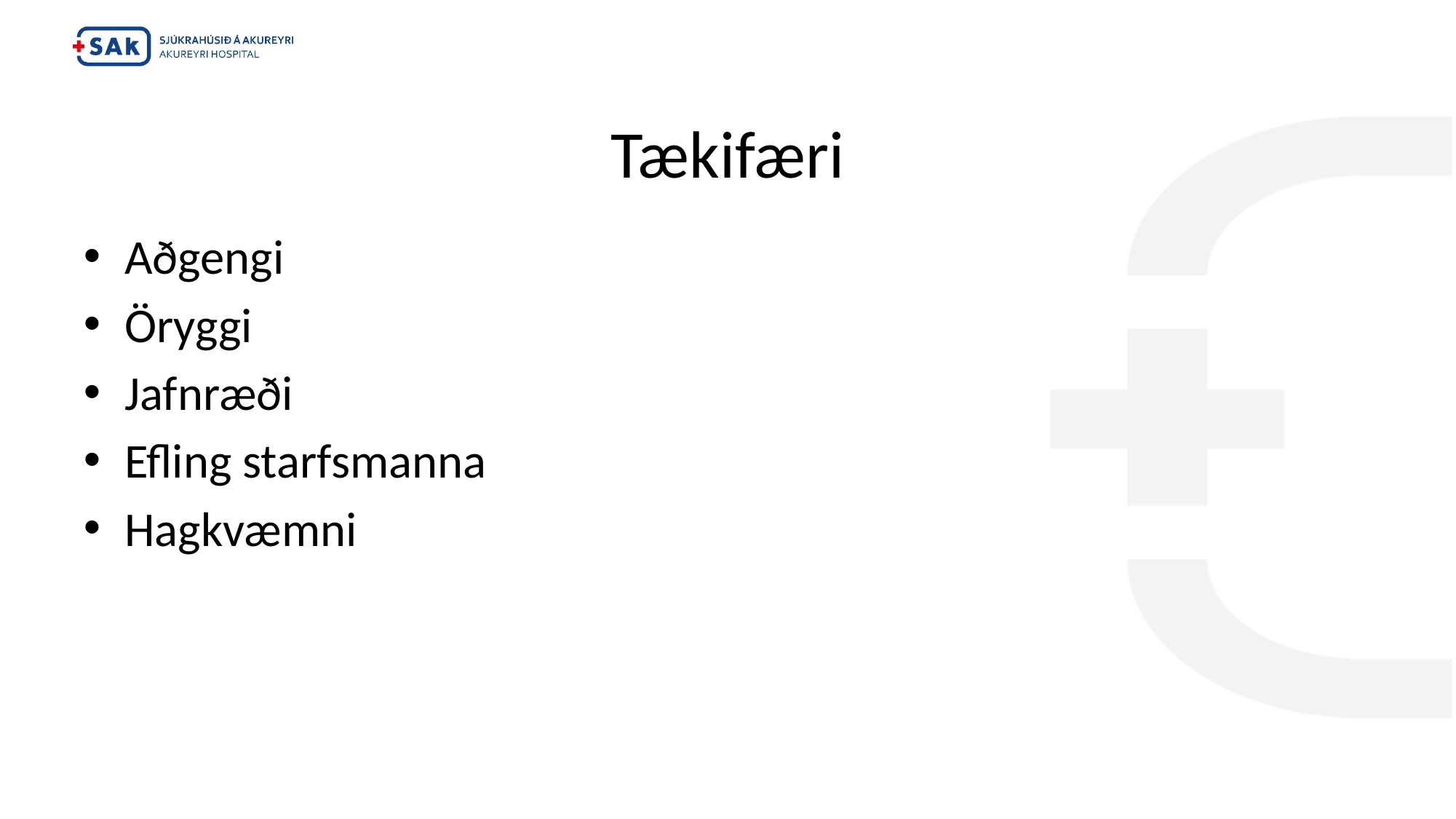

# Tækifæri
Aðgengi
Öryggi
Jafnræði
Efling starfsmanna
Hagkvæmni